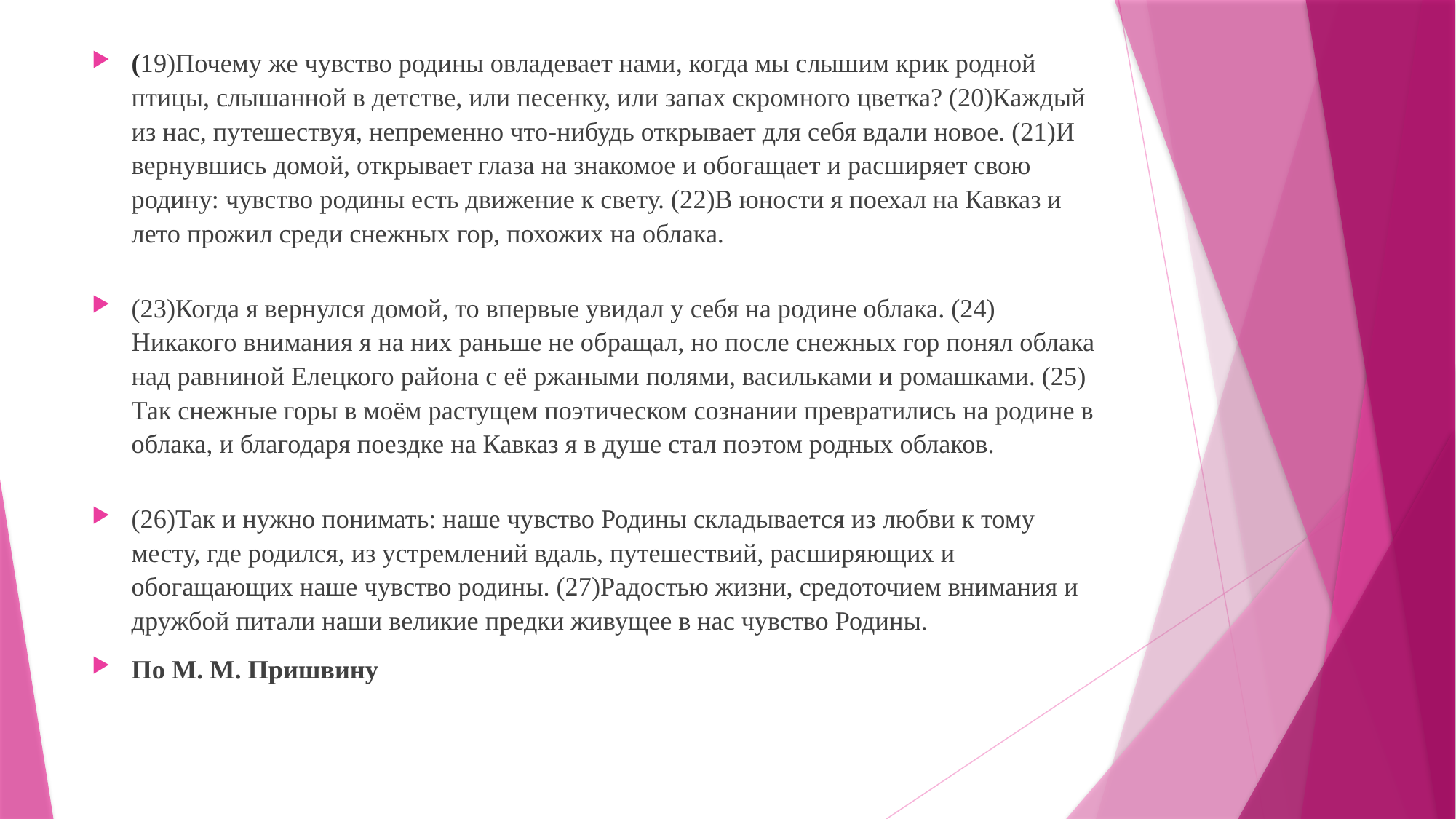

(19)Почему же чувство родины овладевает нами, когда мы слышим крик родной птицы, слышанной в детстве, или песенку, или запах скромного цветка? (20)Каждый из нас, путешествуя, непременно что-нибудь открывает для себя вдали новое. (21)И вернувшись домой, открывает глаза на знакомое и обогащает и расширяет свою родину: чувство родины есть движение к свету. (22)В юности я поехал на Кавказ и лето прожил среди снежных гор, похожих на облака.
(23)Когда я вернулся домой, то впервые увидал у себя на родине облака. (24) Никакого внимания я на них раньше не обращал, но после снежных гор понял облака над равниной Елецкого района с её ржаными полями, васильками и ромашками. (25) Так снежные горы в моём растущем поэтическом сознании превратились на родине в облака, и благодаря поездке на Кавказ я в душе стал поэтом родных облаков.
(26)Так и нужно понимать: наше чувство Родины складывается из любви к тому месту, где родился, из устремлений вдаль, путешествий, расширяющих и обогащающих наше чувство родины. (27)Радостью жизни, средоточием внимания и дружбой питали наши великие предки живущее в нас чувство Родины.
По М. М. Пришвину

#